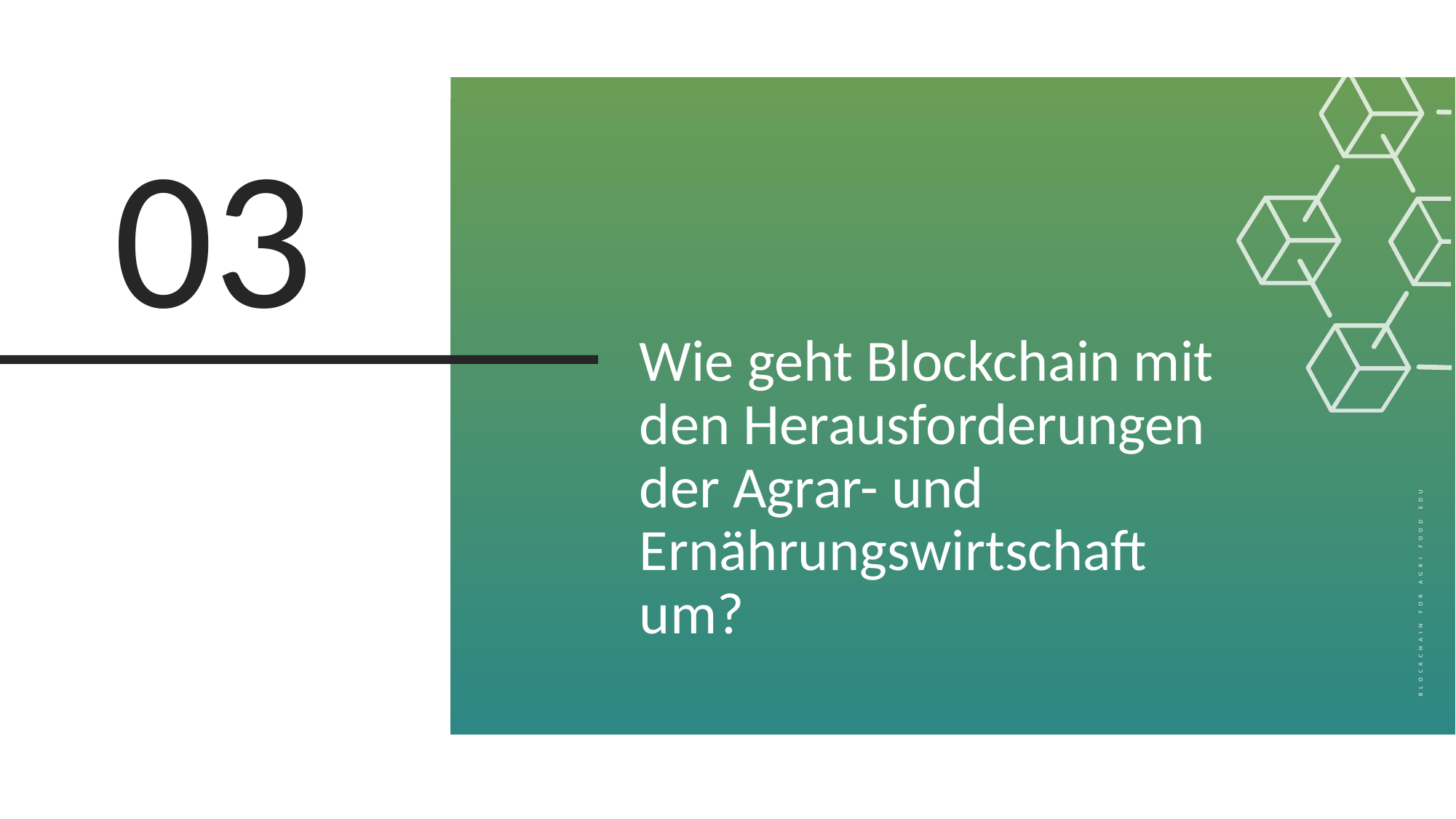

03
Wie geht Blockchain mit den Herausforderungen der Agrar- und Ernährungswirtschaft um?